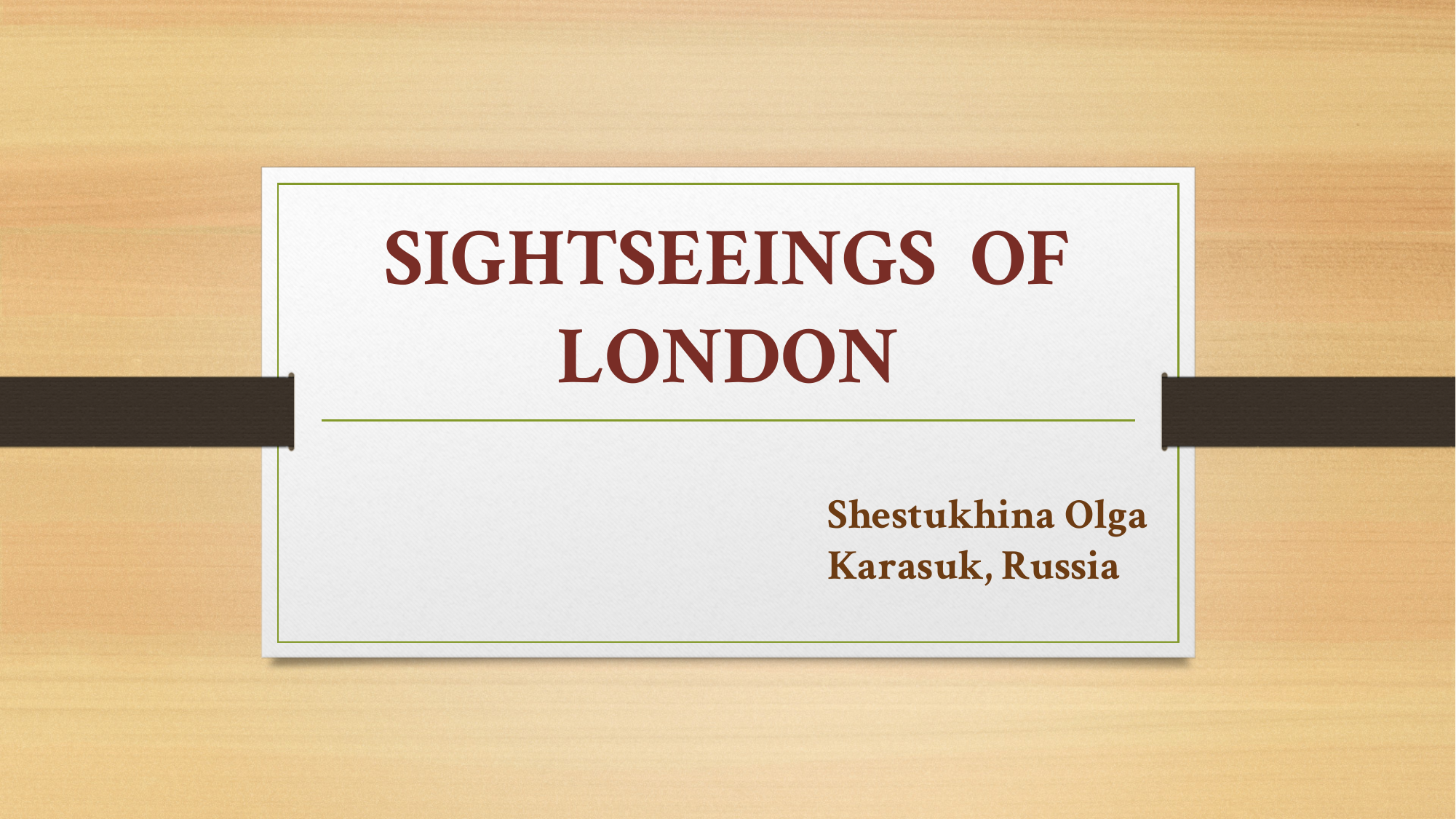

# SIGHTSEEINGS  OF LONDON

Shestukhina Olga
Karasuk, Russia